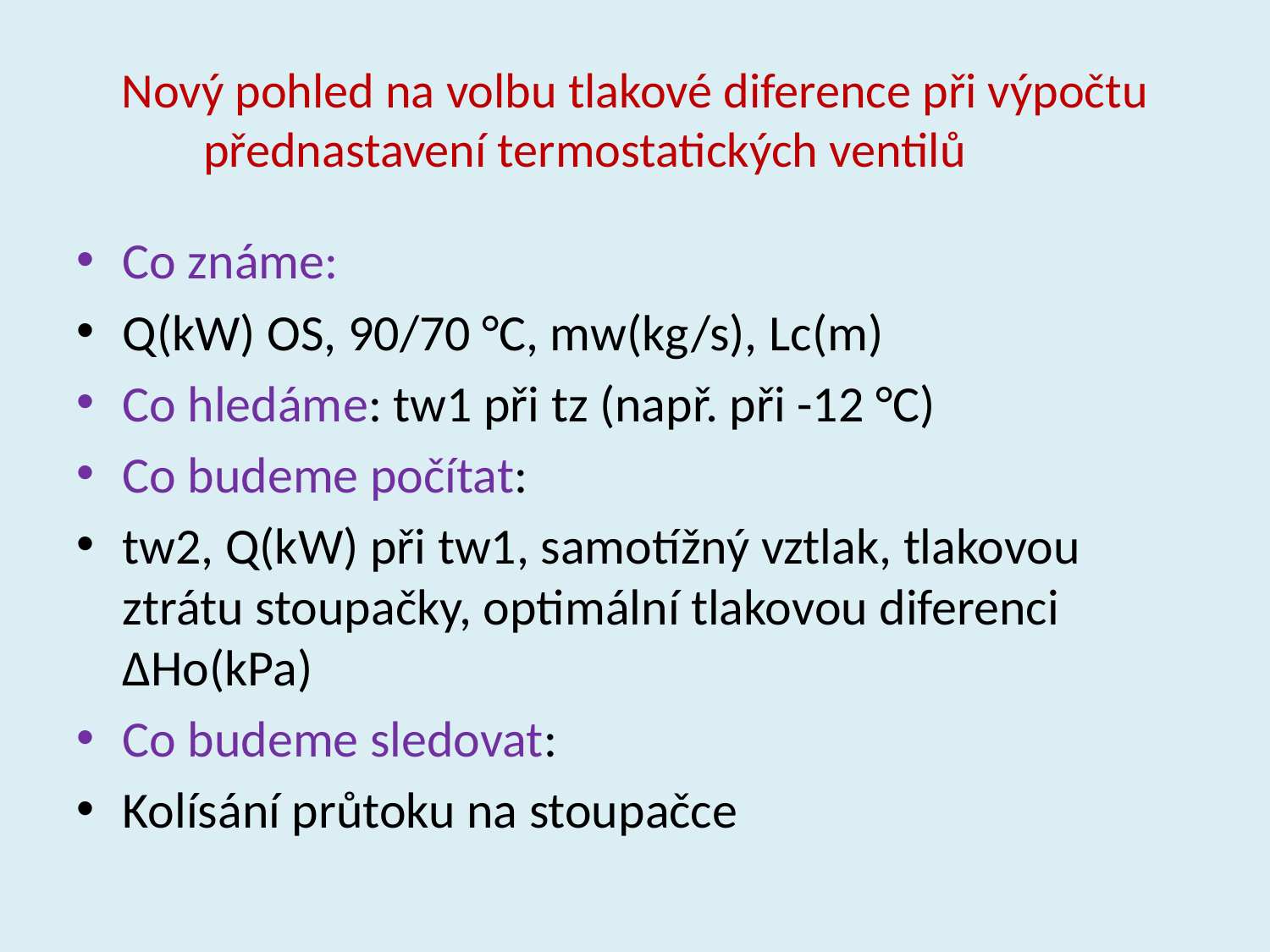

# Nový pohled na volbu tlakové diference při výpočtu přednastavení termostatických ventilů
Co známe:
Q(kW) OS, 90/70 °C, mw(kg/s), Lc(m)
Co hledáme: tw1 při tz (např. při -12 °C)
Co budeme počítat:
tw2, Q(kW) při tw1, samotížný vztlak, tlakovou ztrátu stoupačky, optimální tlakovou diferenci ΔHo(kPa)
Co budeme sledovat:
Kolísání průtoku na stoupačce